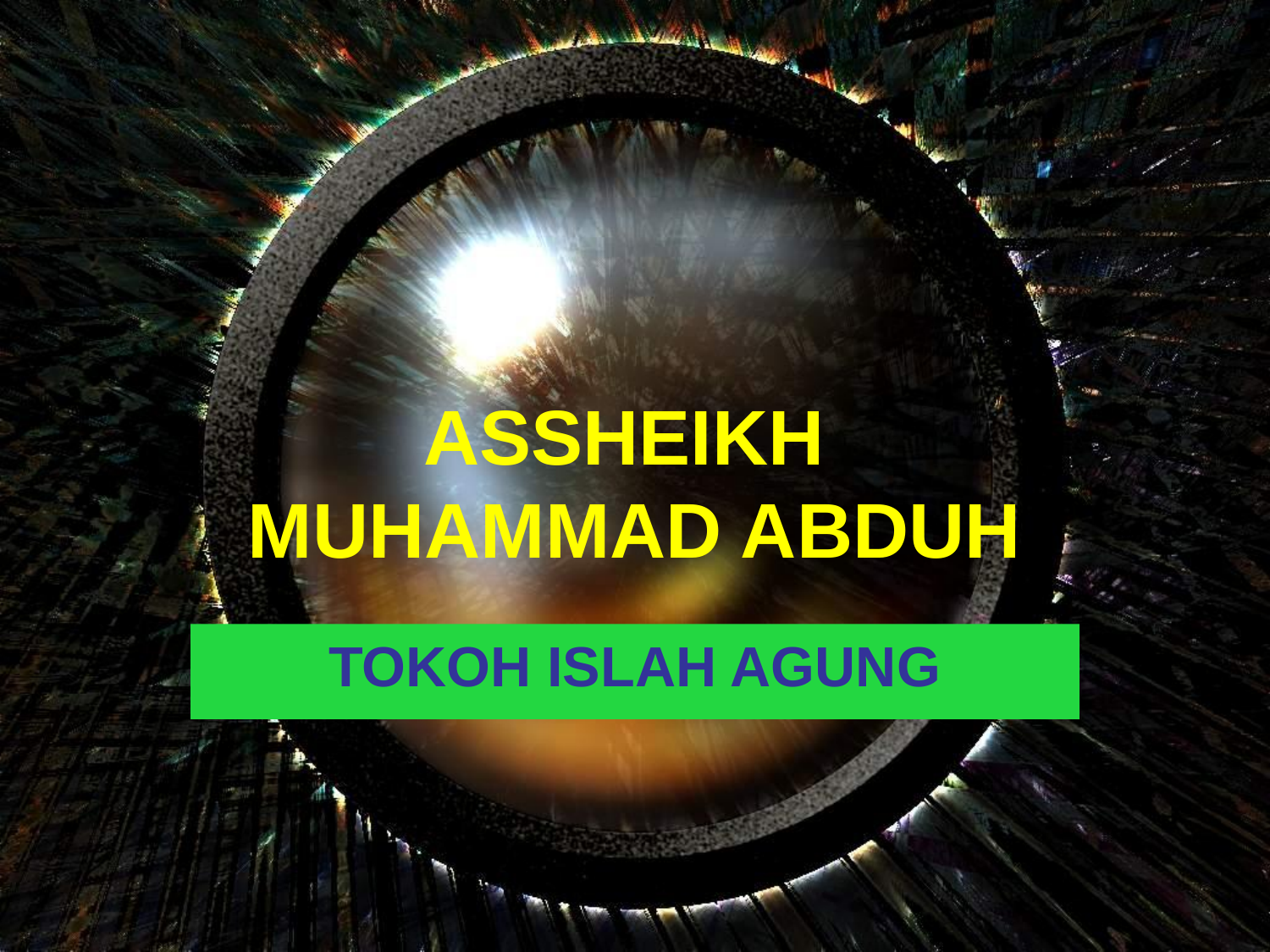

# ASSHEIKH MUHAMMAD ABDUH
TOKOH ISLAH AGUNG